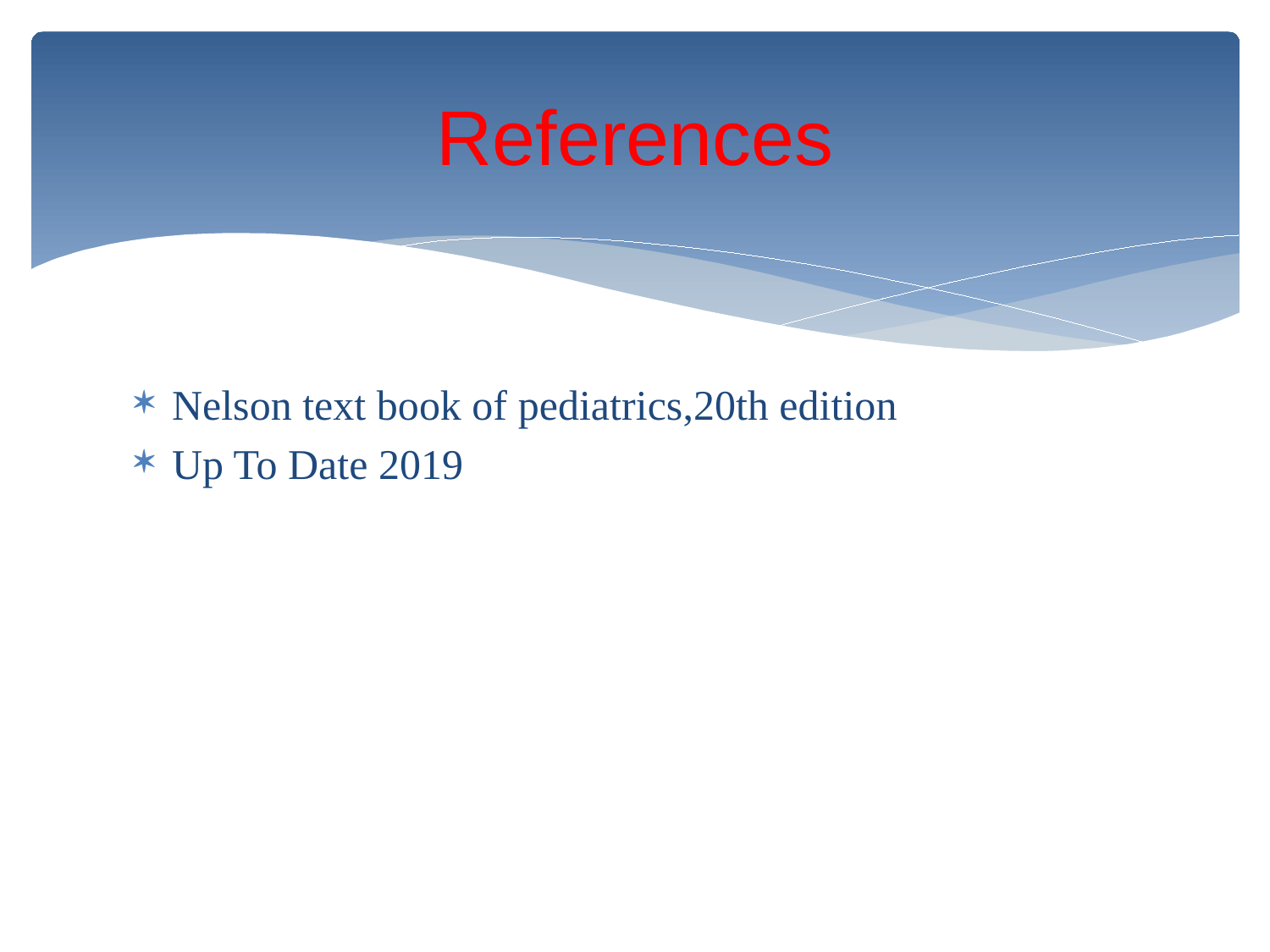

# References
Nelson text book of pediatrics,20th edition
Up To Date 2019